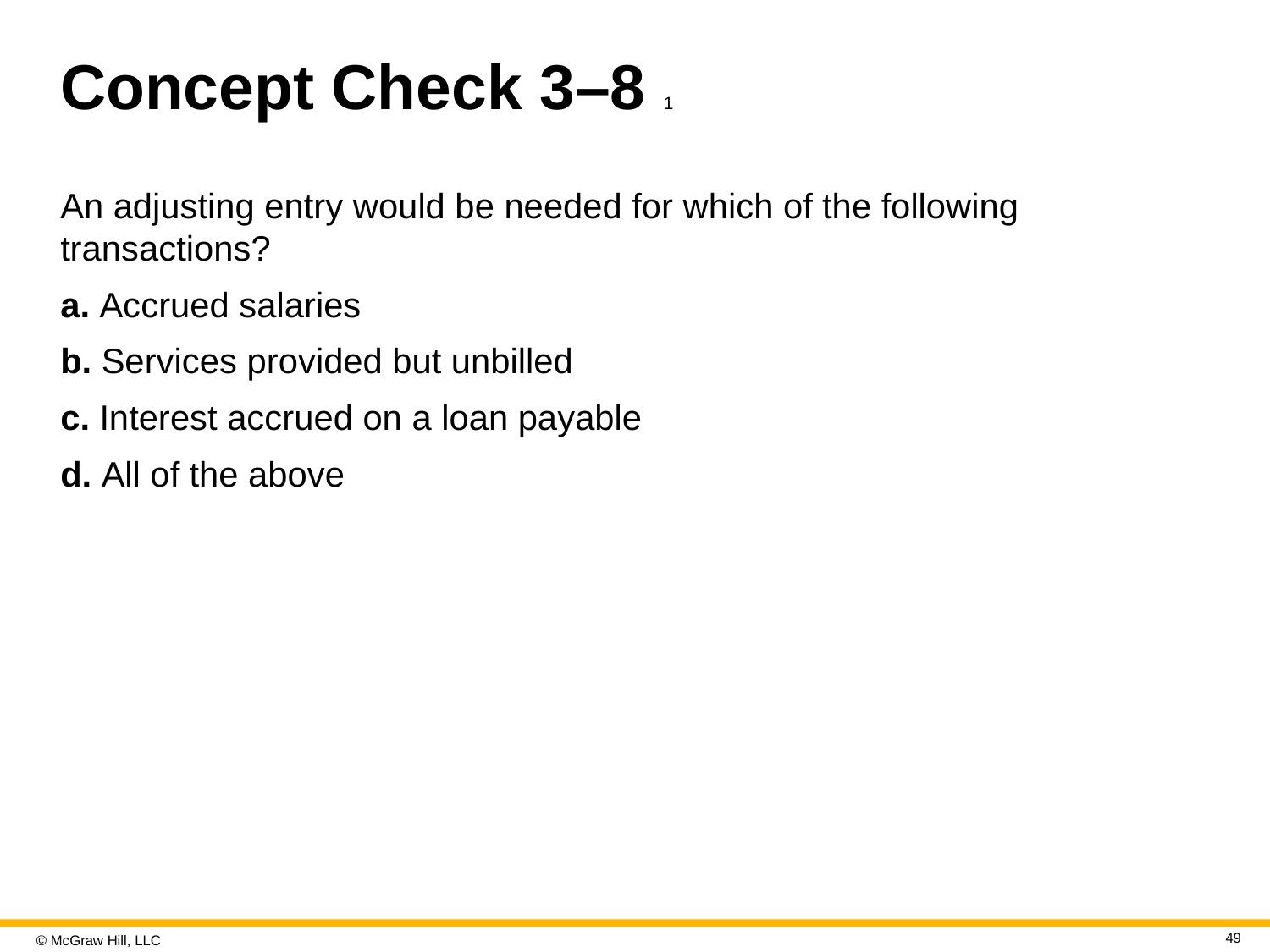

# Concept Check 3–8 1
An adjusting entry would be needed for which of the following transactions?
a. Accrued salaries
b. Services provided but unbilled
c. Interest accrued on a loan payable
d. All of the above
49